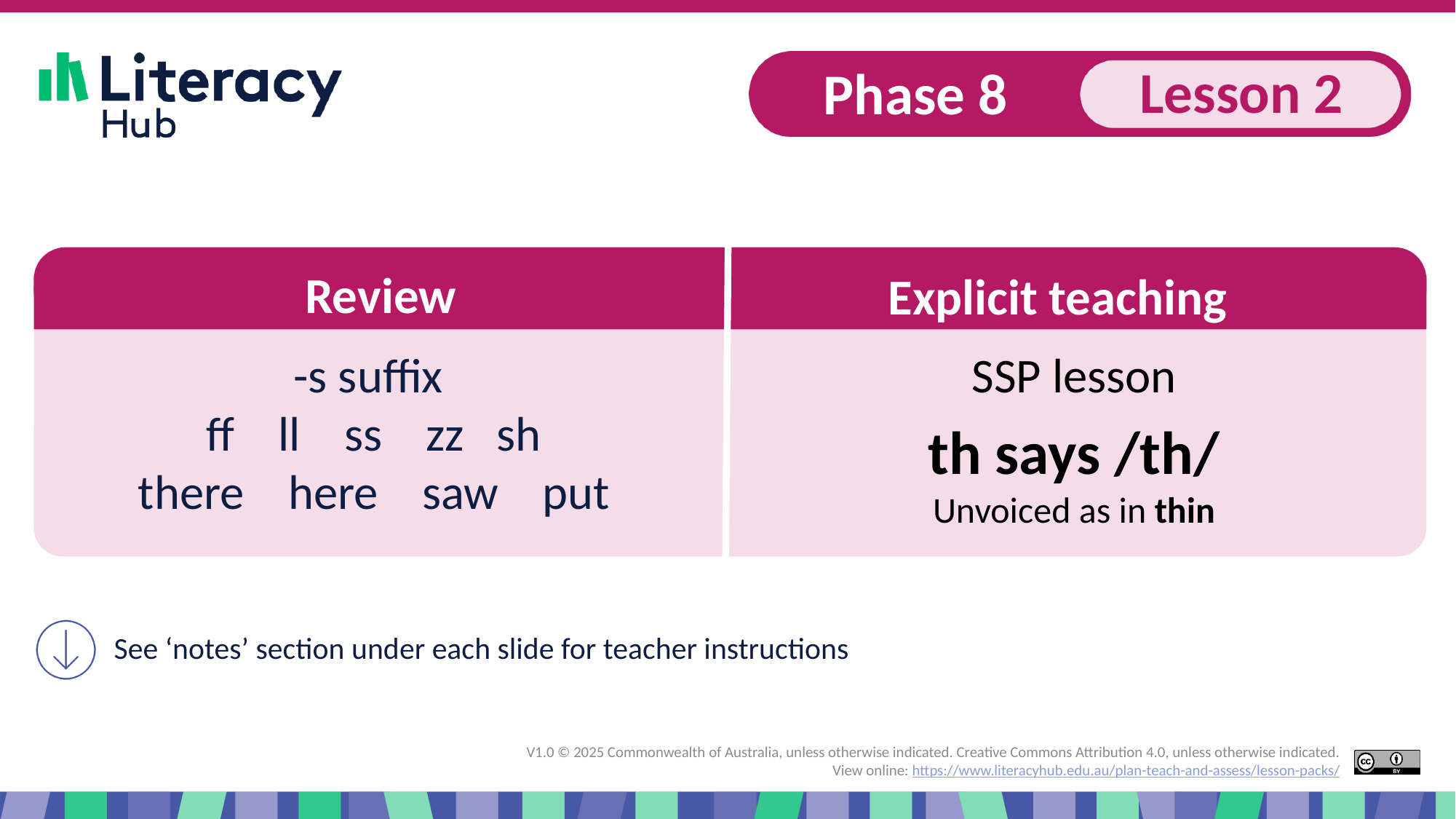

# Slide 1 Start of presentation
SSP lesson
-s suffix
ff    ll    ss    zz   sh
there    here    saw    put

th says /th/
Unvoiced as in thin